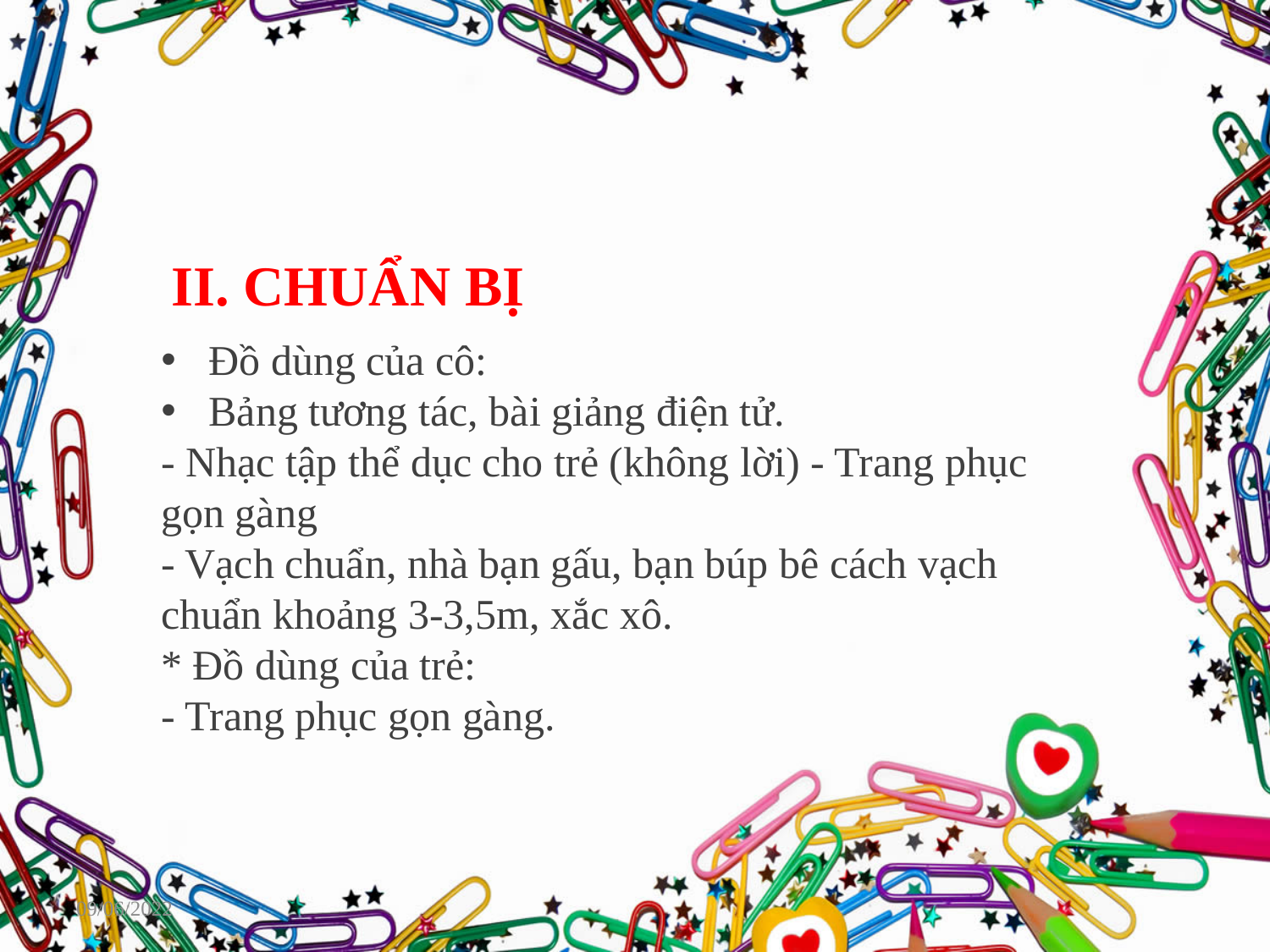

II. CHUẨN BỊ
Đồ dùng của cô:
Bảng tương tác, bài giảng điện tử.
- Nhạc tập thể dục cho trẻ (không lời) - Trang phục gọn gàng
- Vạch chuẩn, nhà bạn gấu, bạn búp bê cách vạch chuẩn khoảng 3-3,5m, xắc xô.
* Đồ dùng của trẻ:
- Trang phục gọn gàng.
09/06/2022